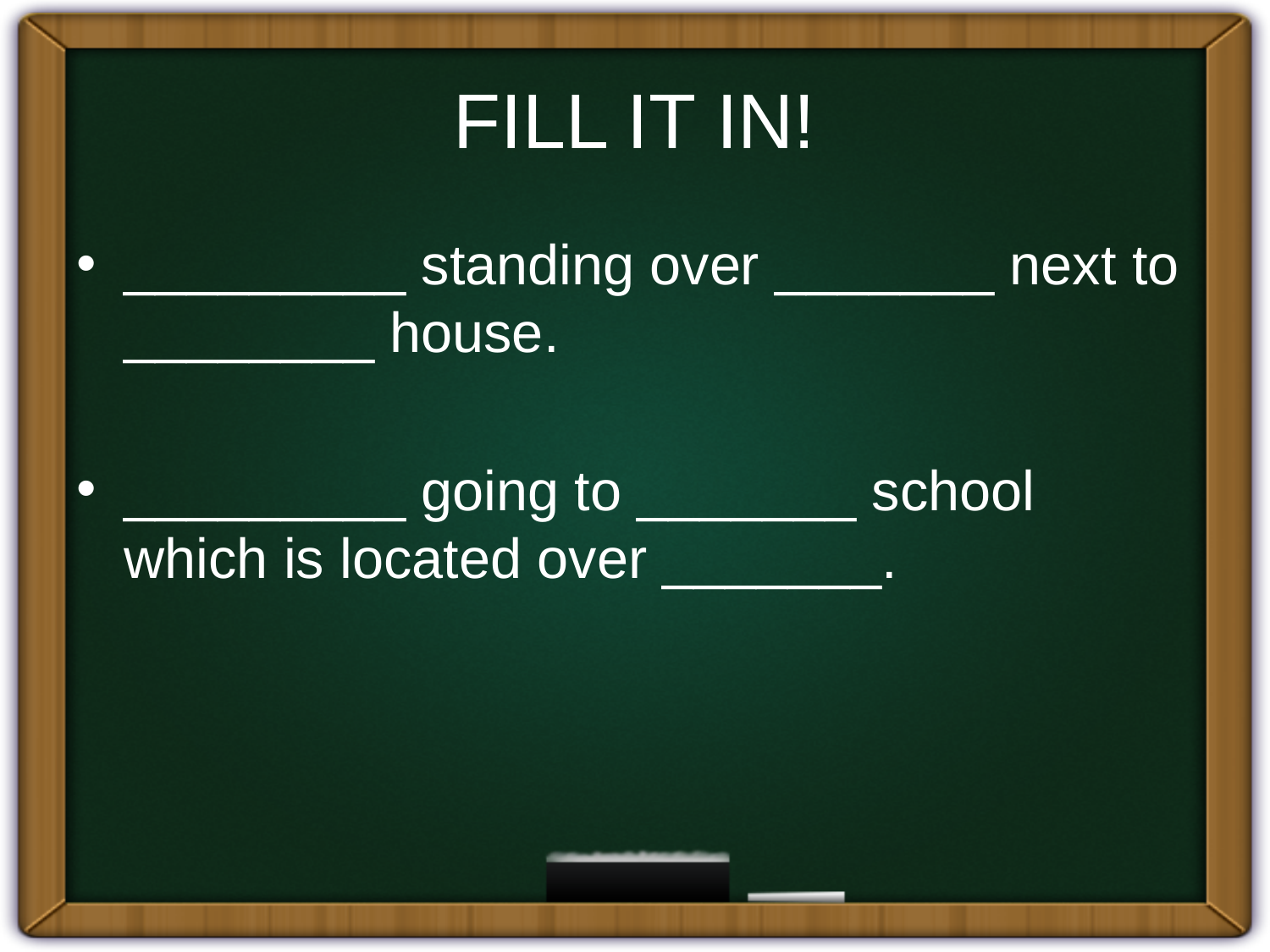

# FILL IT IN!
_________ standing over _______ next to ________ house.

_________ going to _______ school which is located over _______.